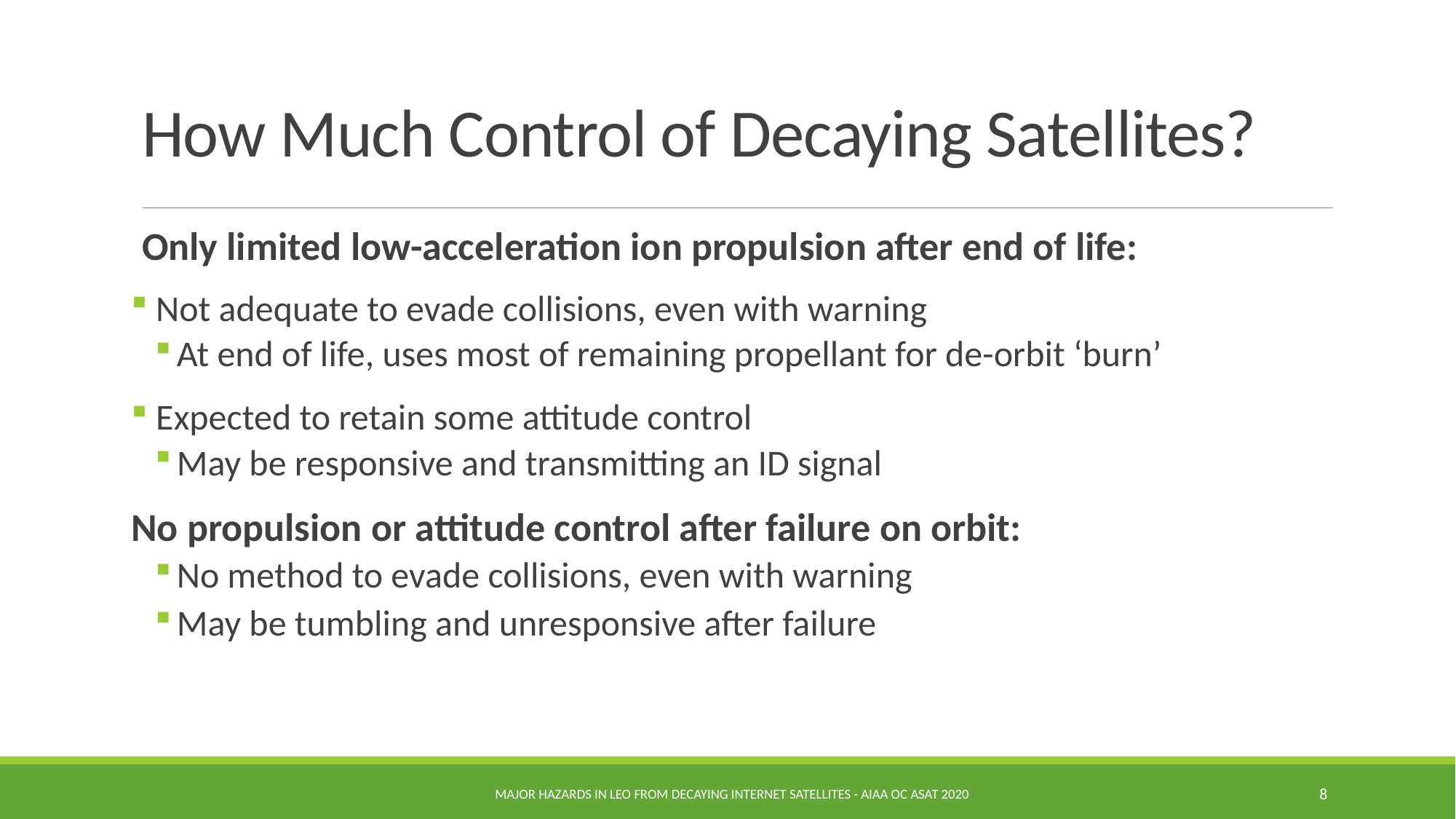

# How Much Control of Decaying Satellites?
Only limited low-acceleration ion propulsion after end of life:
 Not adequate to evade collisions, even with warning
At end of life, uses most of remaining propellant for de-orbit ‘burn’
 Expected to retain some attitude control
May be responsive and transmitting an ID signal
No propulsion or attitude control after failure on orbit:
No method to evade collisions, even with warning
May be tumbling and unresponsive after failure
Major Hazards in LEO from Decaying Internet Satellites - AIAA OC ASAT 2020
8